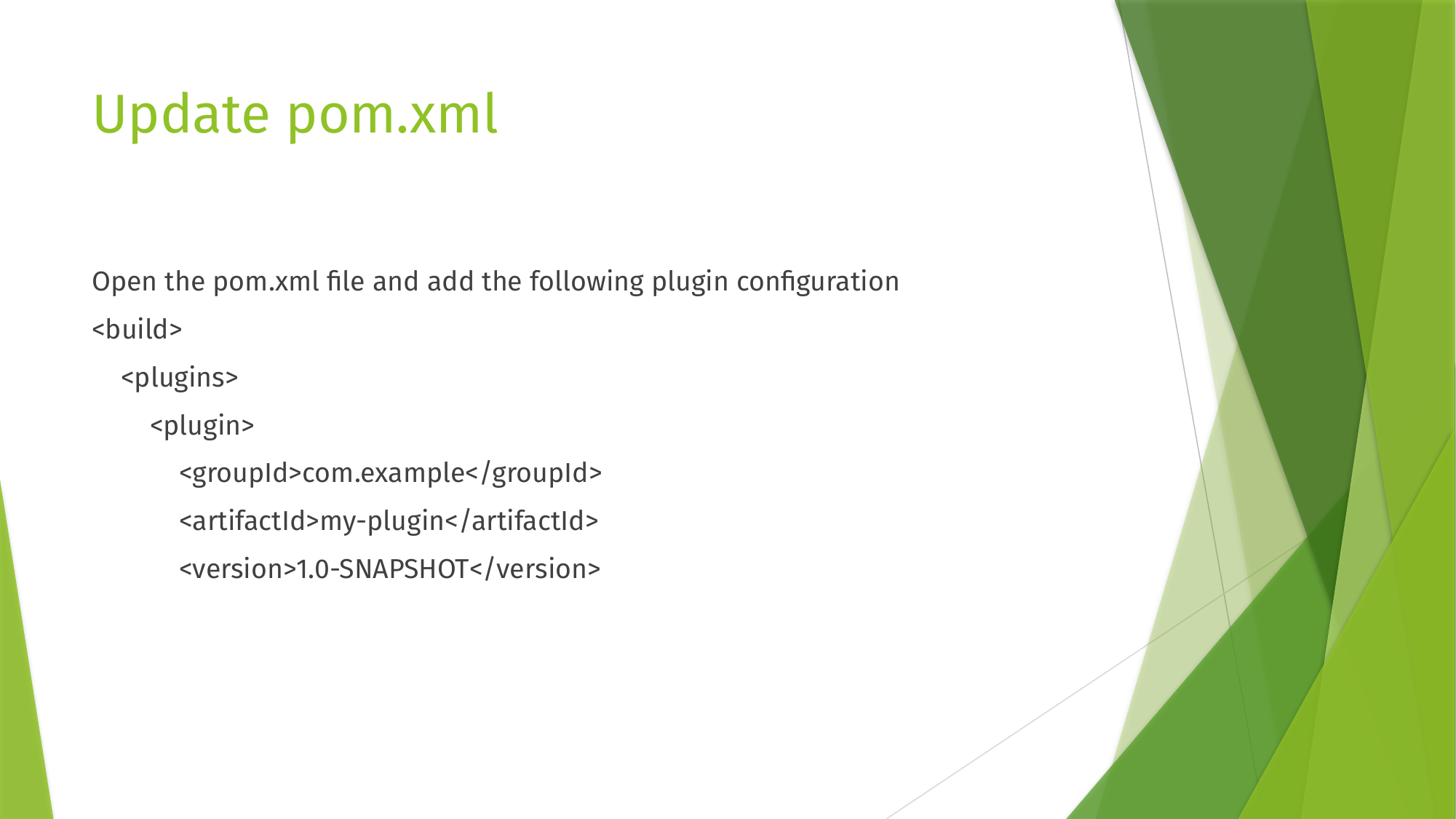

# Update pom.xml
Open the pom.xml file and add the following plugin configuration
<build>
    <plugins>
        <plugin>
            <groupId>com.example</groupId>
            <artifactId>my-plugin</artifactId>
            <version>1.0-SNAPSHOT</version>